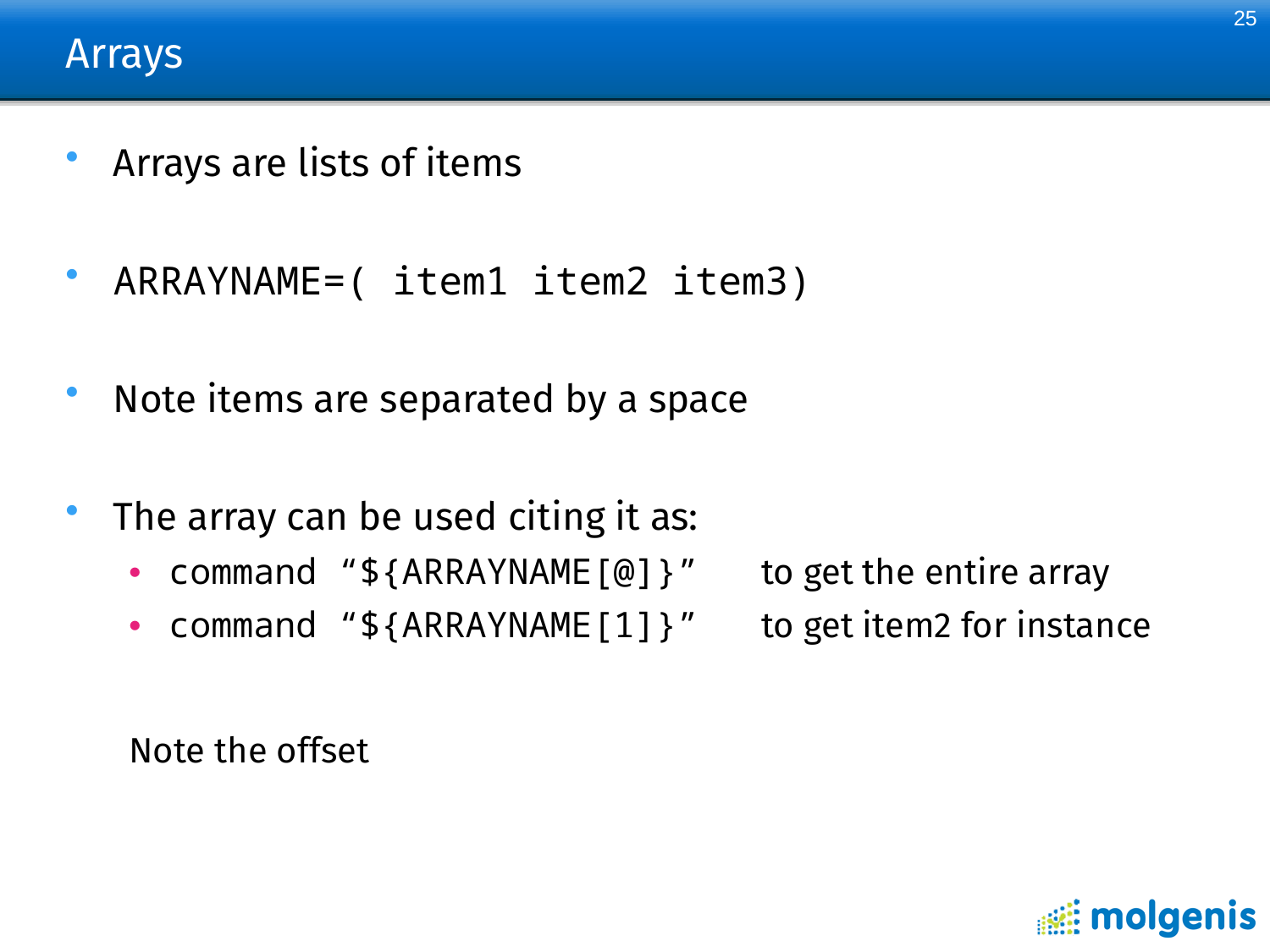

25
# Arrays
Arrays are lists of items

ARRAYNAME=( item1 item2 item3)

Note items are separated by a space

The array can be used citing it as:
command “${ARRAYNAME[@]}”   to get the entire array
command “${ARRAYNAME[1]}”   to get item2 for instance

Note the offset